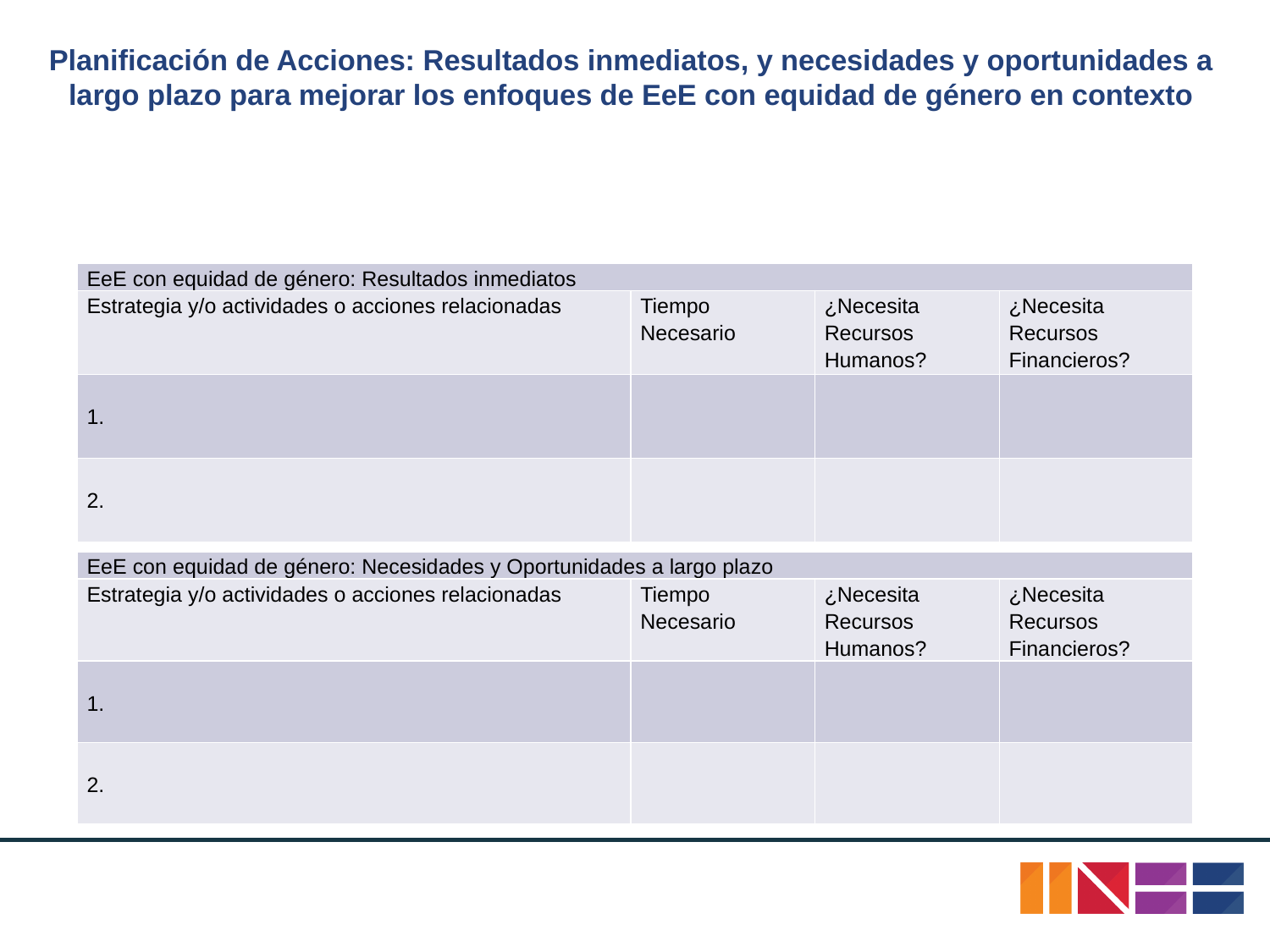

# Planificación de Acciones: Resultados inmediatos, y necesidades y oportunidades a largo plazo para mejorar los enfoques de EeE con equidad de género en contexto

| EeE con equidad de género: Resultados inmediatos |  |  |  |
| --- | --- | --- | --- |
| Estrategia y/o actividades o acciones relacionadas | Tiempo Necesario | ¿Necesita Recursos Humanos? | ¿Necesita Recursos Financieros? |
| 1. |  |  |  |
| 2. |  |  |  |
| EeE con equidad de género: Necesidades y Oportunidades a largo plazo |  |  |  |
| --- | --- | --- | --- |
| Estrategia y/o actividades o acciones relacionadas | Tiempo Necesario | ¿Necesita Recursos Humanos? | ¿Necesita Recursos Financieros? |
| 1. |  |  |  |
| 2. |  |  |  |